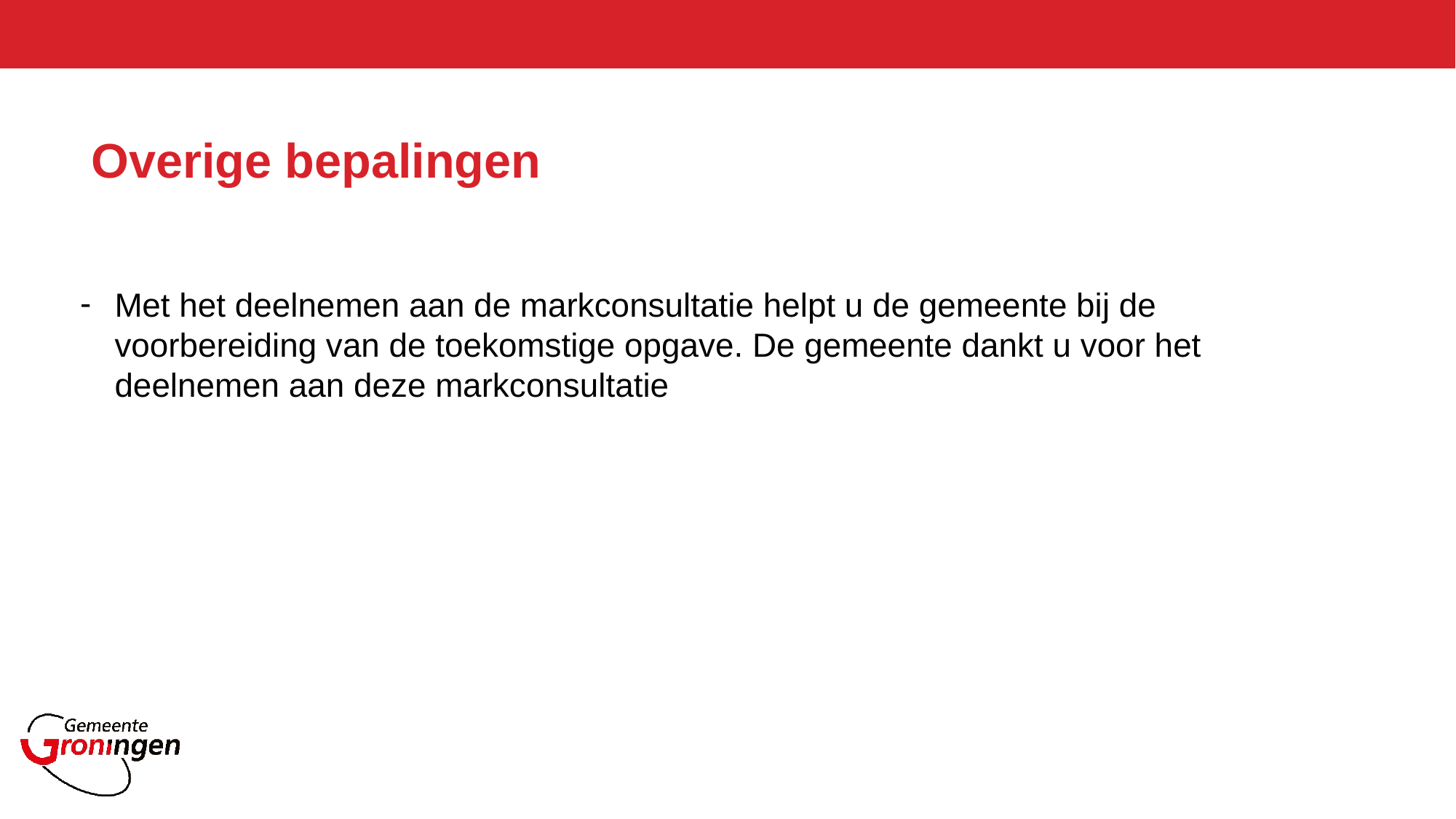

# Overige bepalingen

Met het deelnemen aan de markconsultatie helpt u de gemeente bij de voorbereiding van de toekomstige opgave. De gemeente dankt u voor het deelnemen aan deze markconsultatie